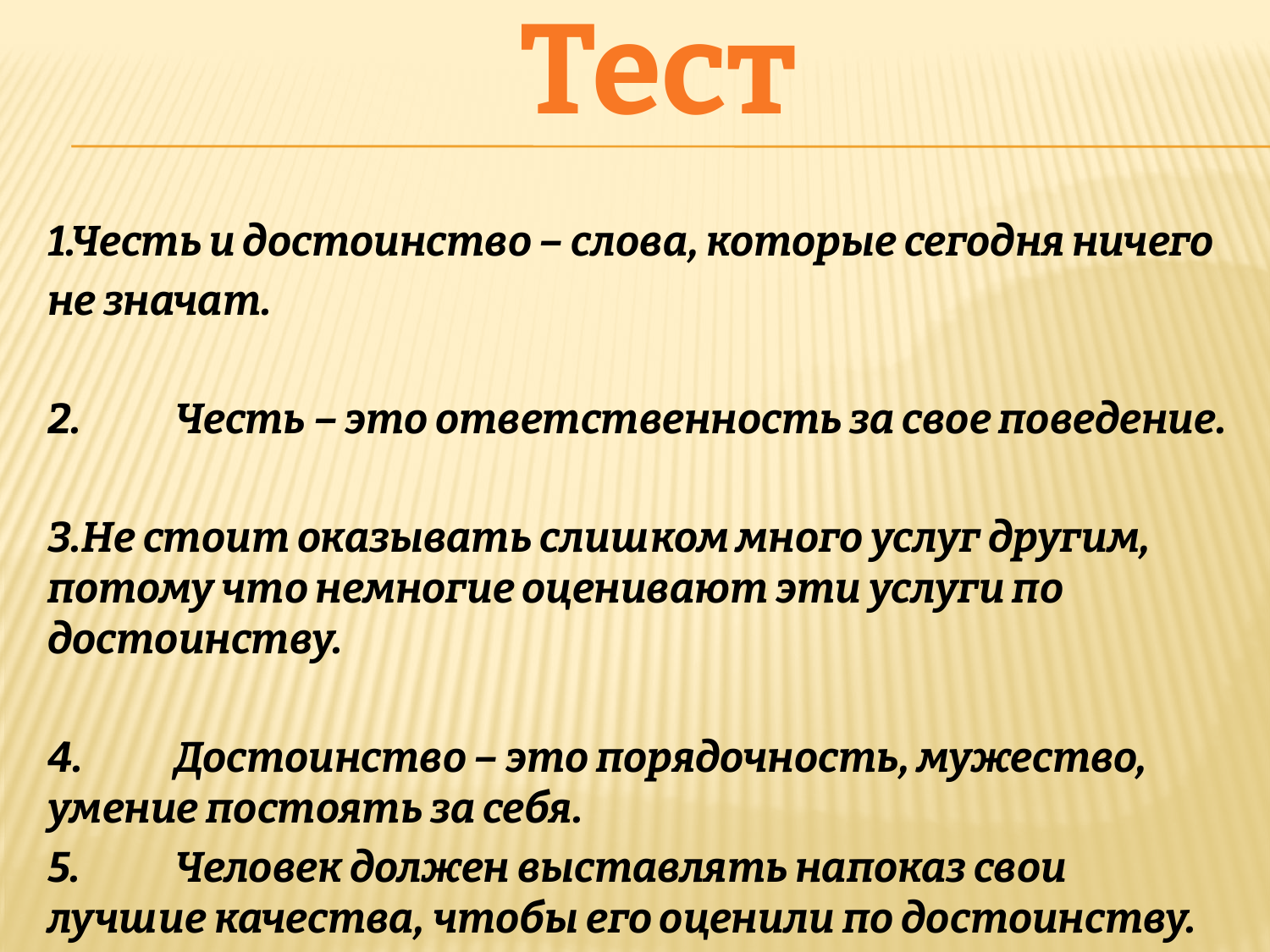

# Тест
1.Честь и достоинство – слова, которые сегодня ничего
не значат.

2.	Честь – это ответственность за свое поведение.

3.Не стоит оказывать слишком много услуг другим, потому что немногие оценивают эти услуги по достоинству.

4.	Достоинство – это порядочность, мужество, умение постоять за себя.
5.	Человек должен выставлять напоказ свои лучшие качества, чтобы его оценили по достоинству.